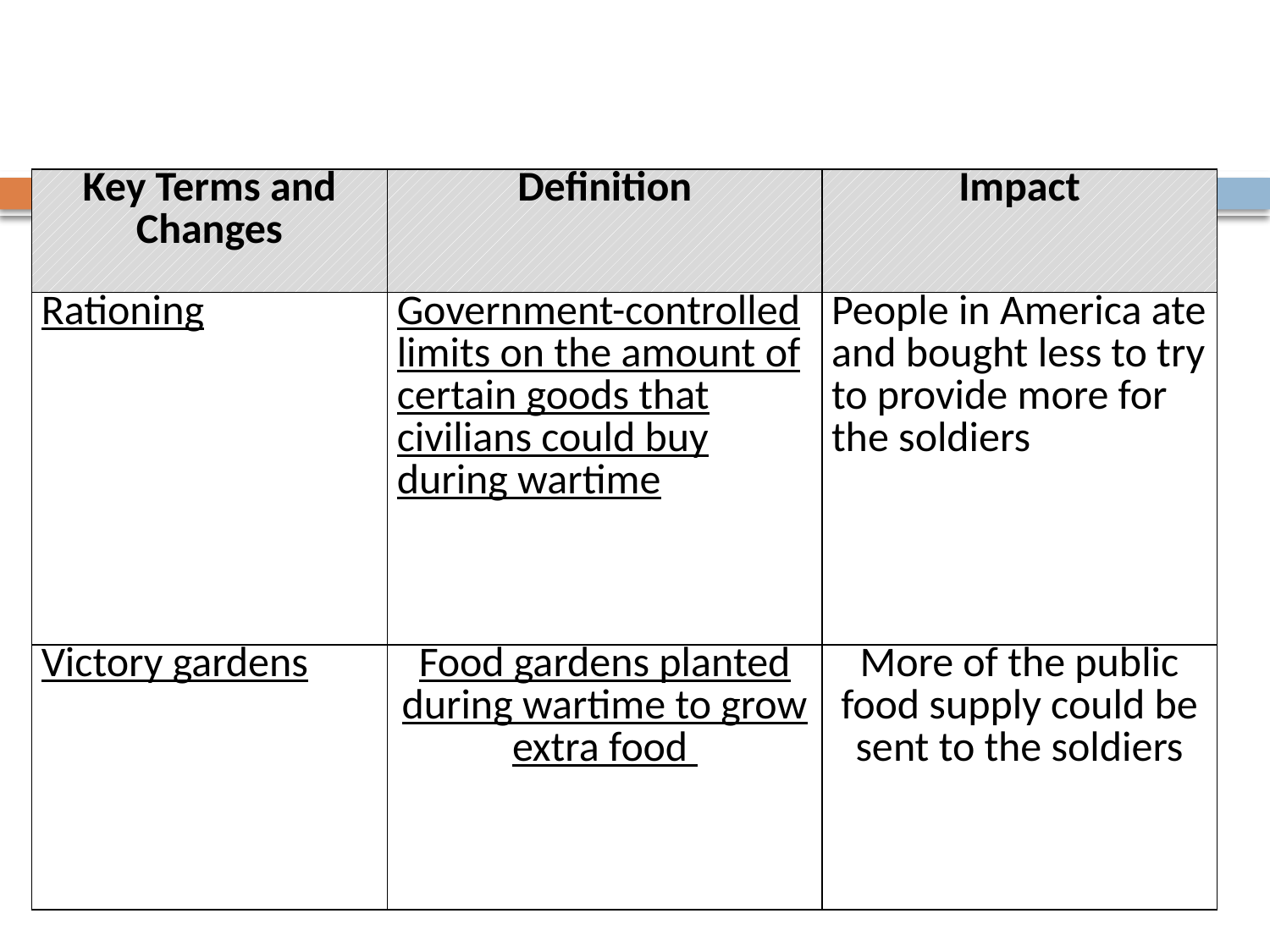

#
| Key Terms and Changes | Definition | Impact |
| --- | --- | --- |
| Rationing | Government-controlled limits on the amount of certain goods that civilians could buy during wartime | People in America ate and bought less to try to provide more for the soldiers |
| Victory gardens | Food gardens planted during wartime to grow extra food | More of the public food supply could be sent to the soldiers |